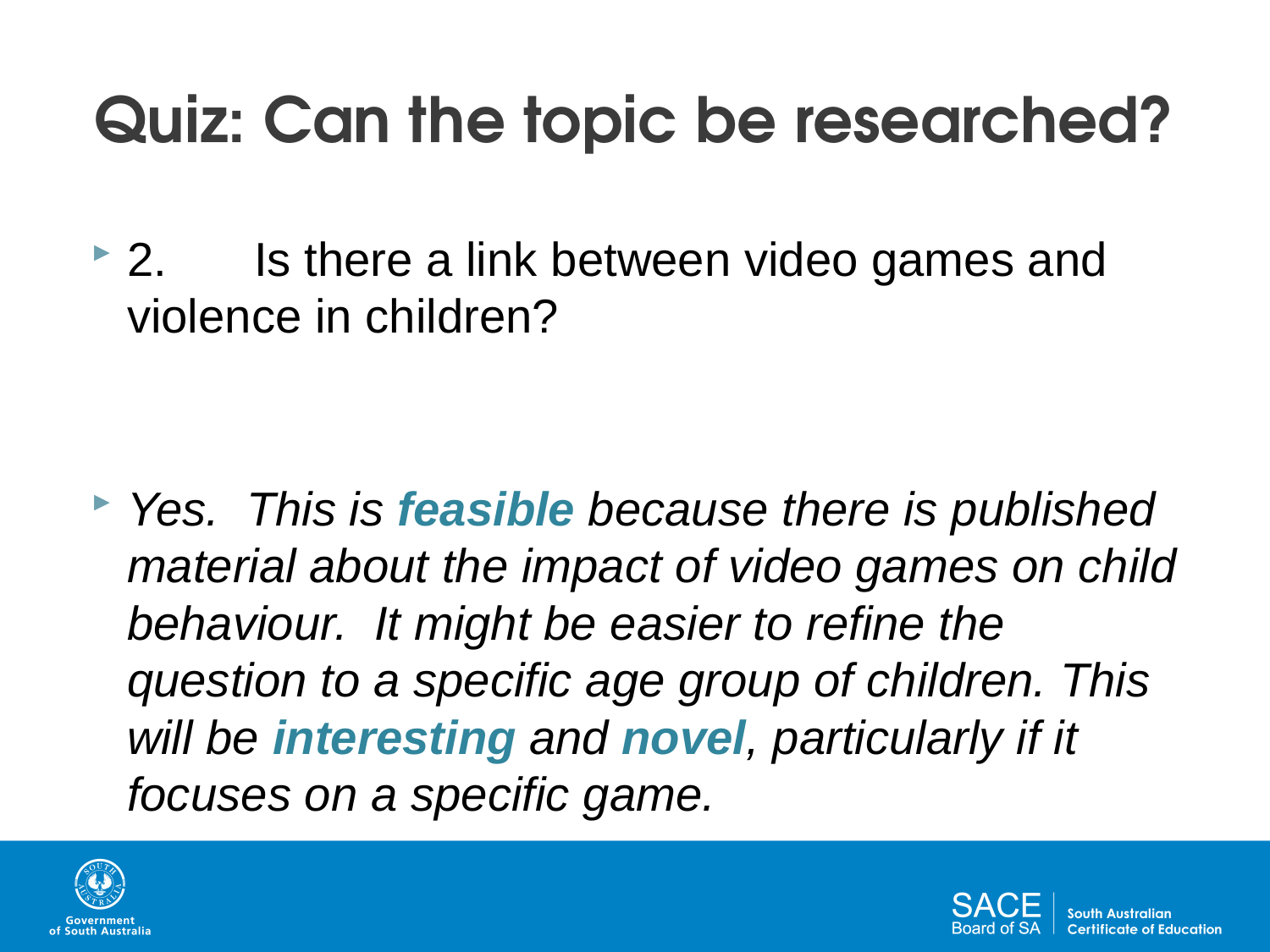

# Quiz: Can the topic be researched?
2.	Is there a link between video games and violence in children?

Yes.  This is feasible because there is published material about the impact of video games on child behaviour.  It might be easier to refine the question to a specific age group of children. This will be interesting and novel, particularly if it focuses on a specific game.